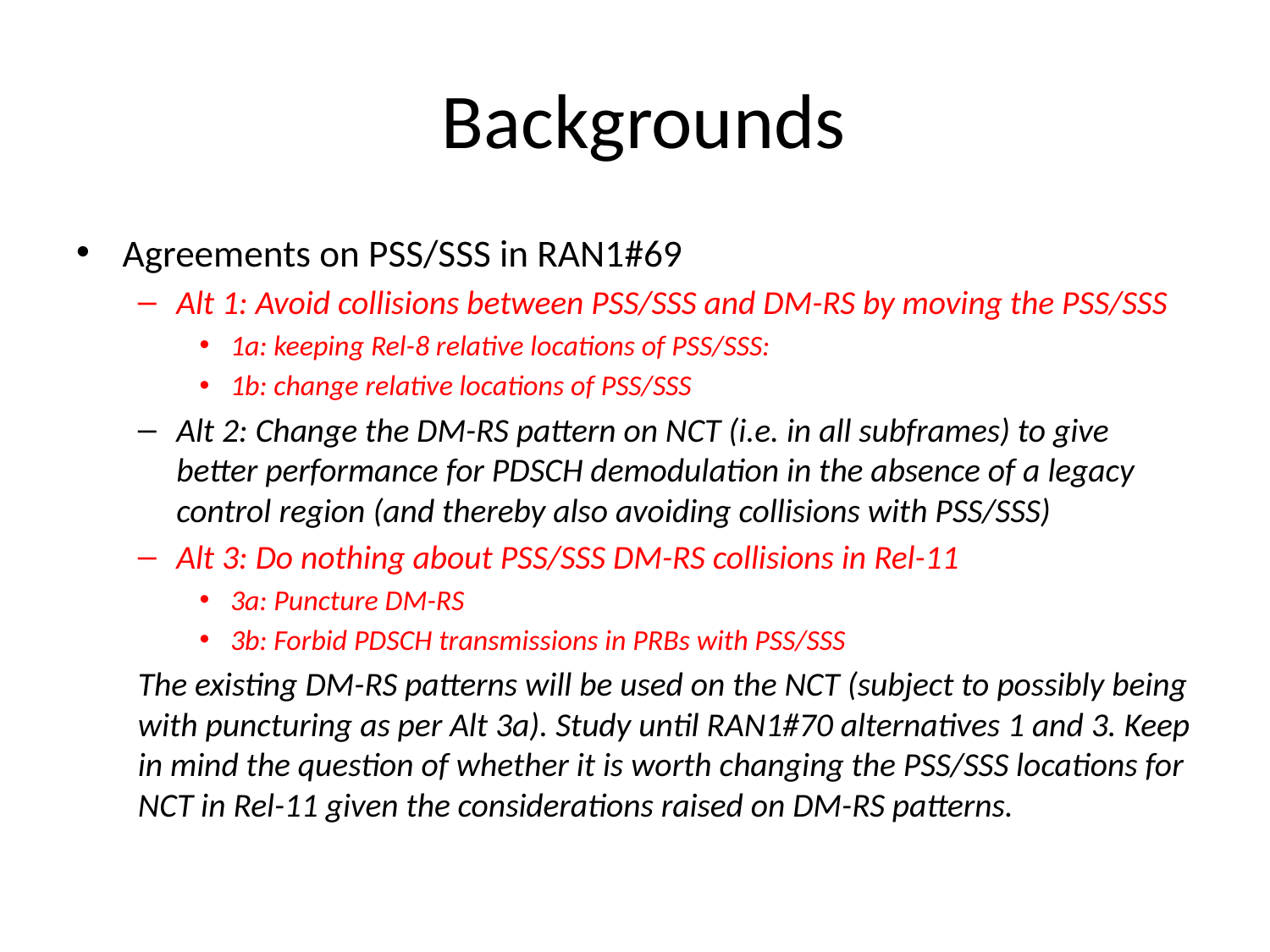

# Backgrounds
Agreements on PSS/SSS in RAN1#69
Alt 1: Avoid collisions between PSS/SSS and DM-RS by moving the PSS/SSS
1a: keeping Rel-8 relative locations of PSS/SSS:
1b: change relative locations of PSS/SSS
Alt 2: Change the DM-RS pattern on NCT (i.e. in all subframes) to give better performance for PDSCH demodulation in the absence of a legacy control region (and thereby also avoiding collisions with PSS/SSS)
Alt 3: Do nothing about PSS/SSS DM-RS collisions in Rel-11
3a: Puncture DM-RS
3b: Forbid PDSCH transmissions in PRBs with PSS/SSS
The existing DM-RS patterns will be used on the NCT (subject to possibly being with puncturing as per Alt 3a). Study until RAN1#70 alternatives 1 and 3. Keep in mind the question of whether it is worth changing the PSS/SSS locations for NCT in Rel-11 given the considerations raised on DM-RS patterns.